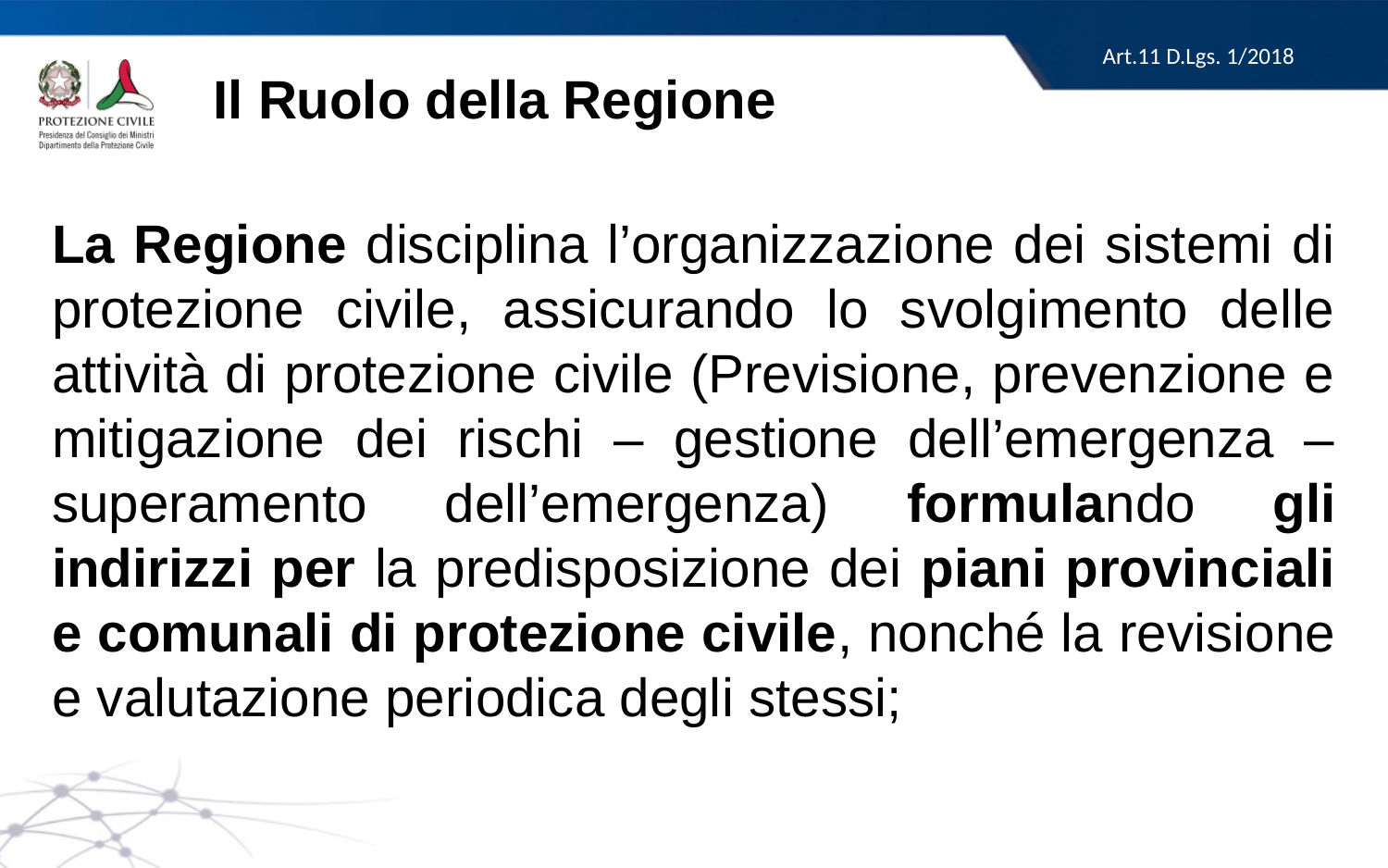

Art.11 D.Lgs. 1/2018
# Il Ruolo della Regione
La Regione disciplina l’organizzazione dei sistemi di protezione civile, assicurando lo svolgimento delle attività di protezione civile (Previsione, prevenzione e mitigazione dei rischi – gestione dell’emergenza – superamento dell’emergenza) formulando gli indirizzi per la predisposizione dei piani provinciali e comunali di protezione civile, nonché la revisione e valutazione periodica degli stessi;